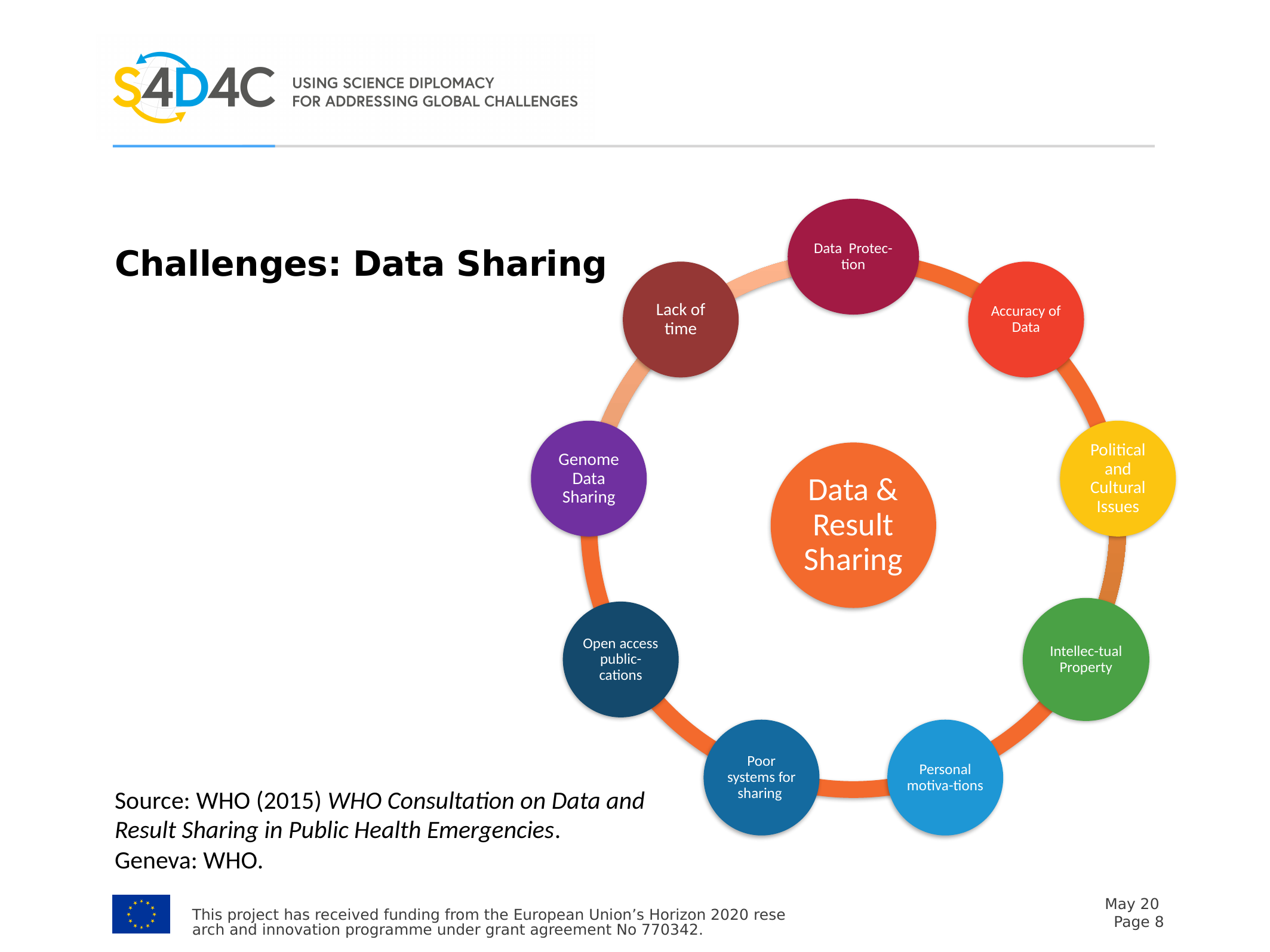

Challenges: Data Sharing

Data & Result Sharing
Data  Protec-tion
Accuracy of Data
Political and Cultural Issues
Intellec-tual Property
Personal motiva-tions
Poor systems for sharing
Open access public-cations
Genome Data Sharing
Lack of time
Source: WHO (2015) WHO Consultation on Data and Result Sharing in Public Health Emergencies. Geneva: WHO.
This project has received funding from the European Union’s Horizon 2020 research and innovation programme under grant agreement No 770342.